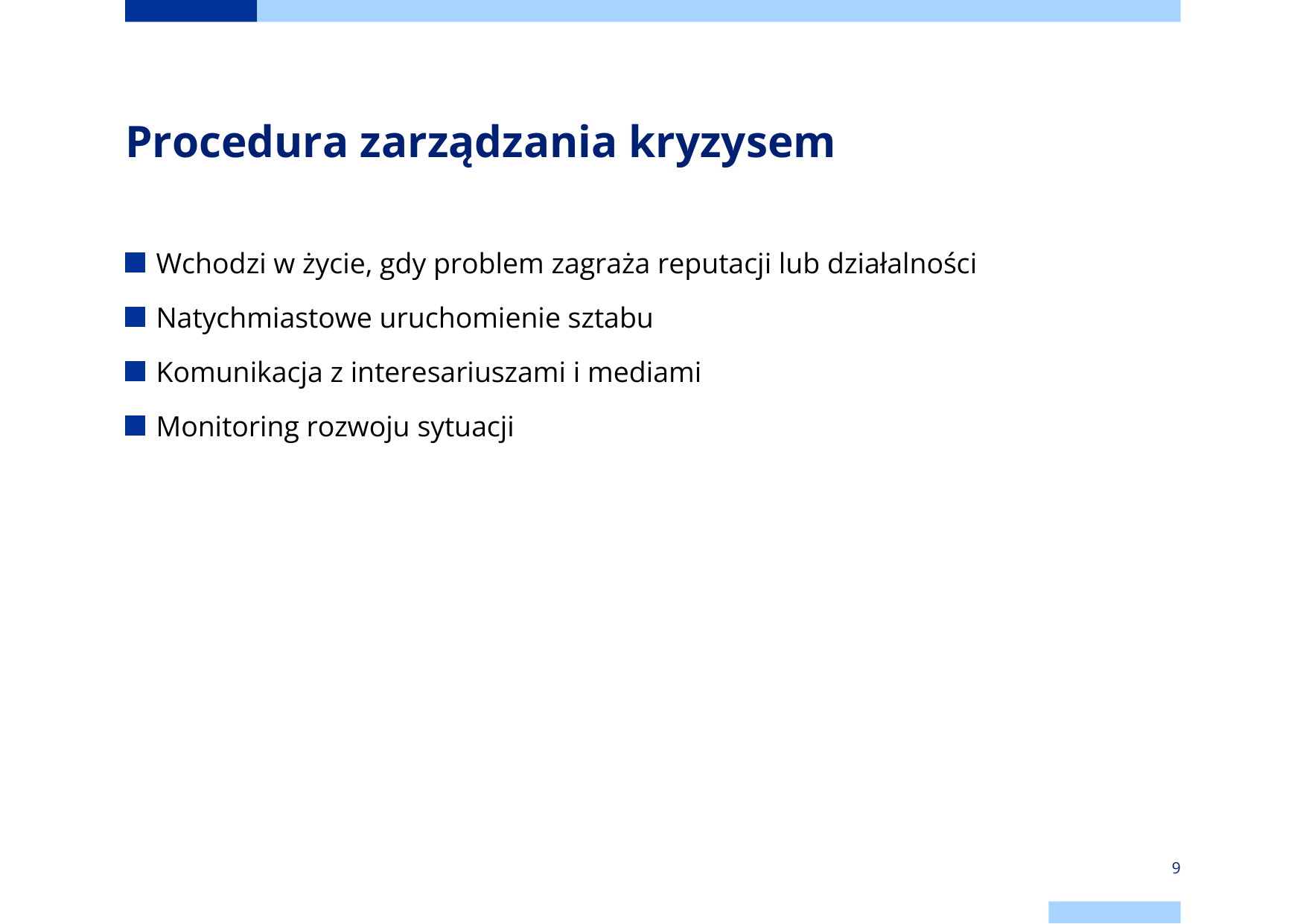

# Procedura zarządzania kryzysem
Wchodzi w życie, gdy problem zagraża reputacji lub działalności
Natychmiastowe uruchomienie sztabu
Komunikacja z interesariuszami i mediami
Monitoring rozwoju sytuacji
9